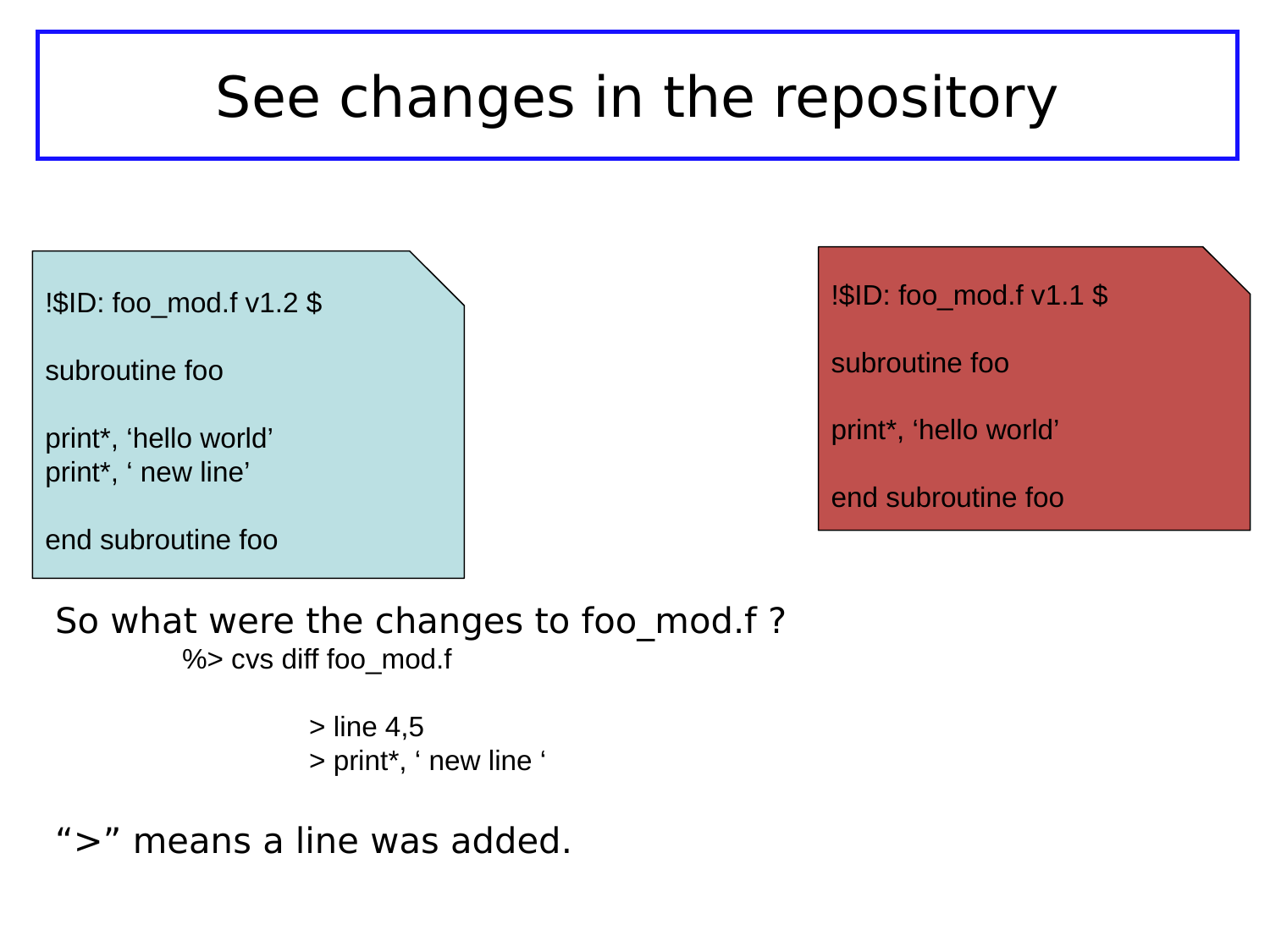

# See changes in the repository
!$ID: foo_mod.f v1.1 $

subroutine foo

print*, ‘hello world’

end subroutine foo
!$ID: foo_mod.f v1.2 $

subroutine foo

print*, ‘hello world’
print*, ‘ new line’

end subroutine foo

So what were the changes to foo_mod.f ?
	%> cvs diff foo_mod.f

		> line 4,5
		> print*, ‘ new line ‘

“>” means a line was added.